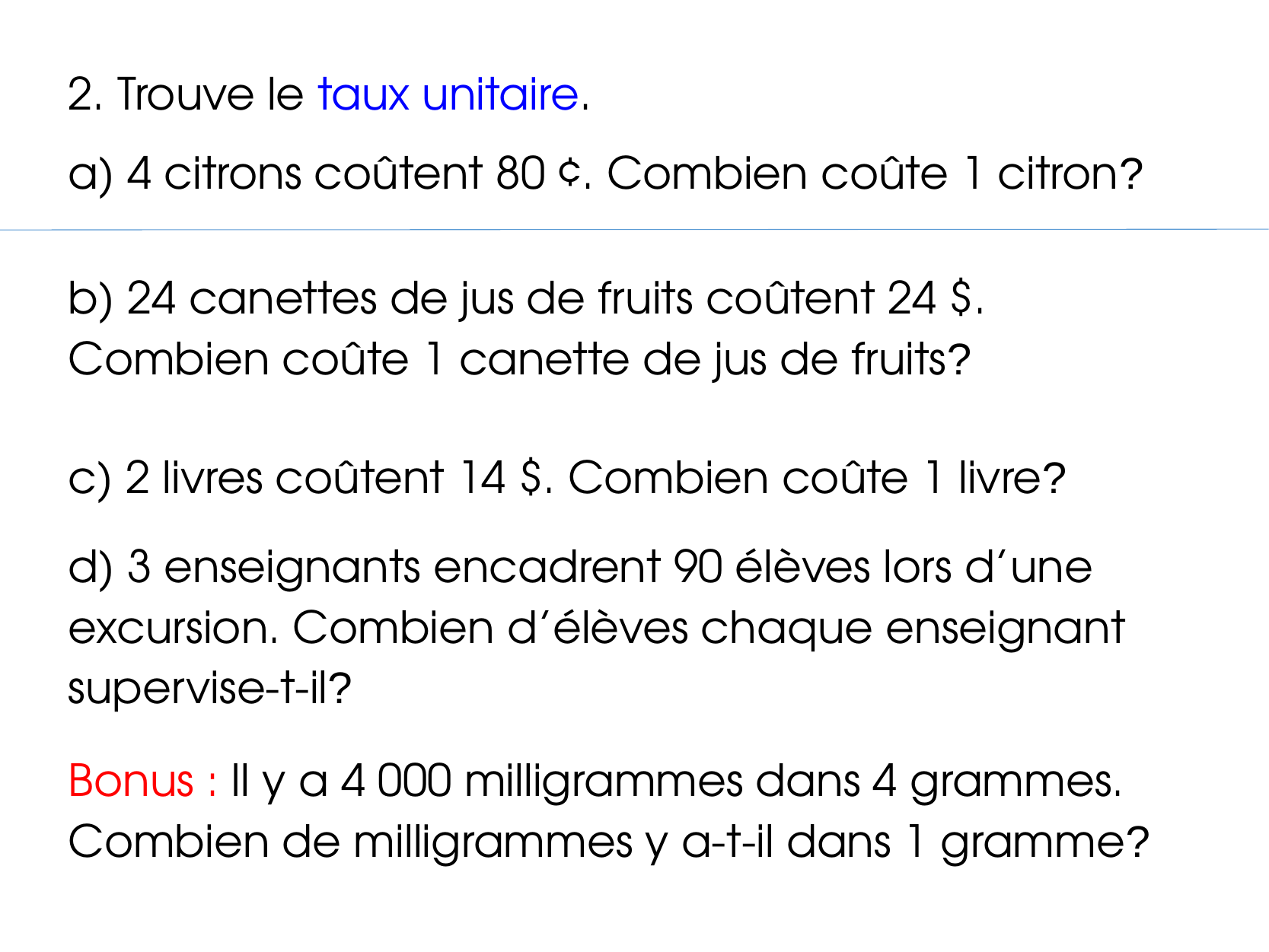

2. Trouve le taux unitaire.
a) 4 citrons coûtent 80 ¢. Combien coûte 1 citron?
b) 24 canettes de jus de fruits coûtent 24 $. Combien coûte 1 canette de jus de fruits?
c) 2 livres coûtent 14 $. Combien coûte 1 livre?
d) 3 enseignants encadrent 90 élèves lors d’une excursion. Combien d’élèves chaque enseignant supervise-t-il?
Bonus : Il y a 4 000 milligrammes dans 4 grammes. Combien de milligrammes y a-t-il dans 1 gramme?